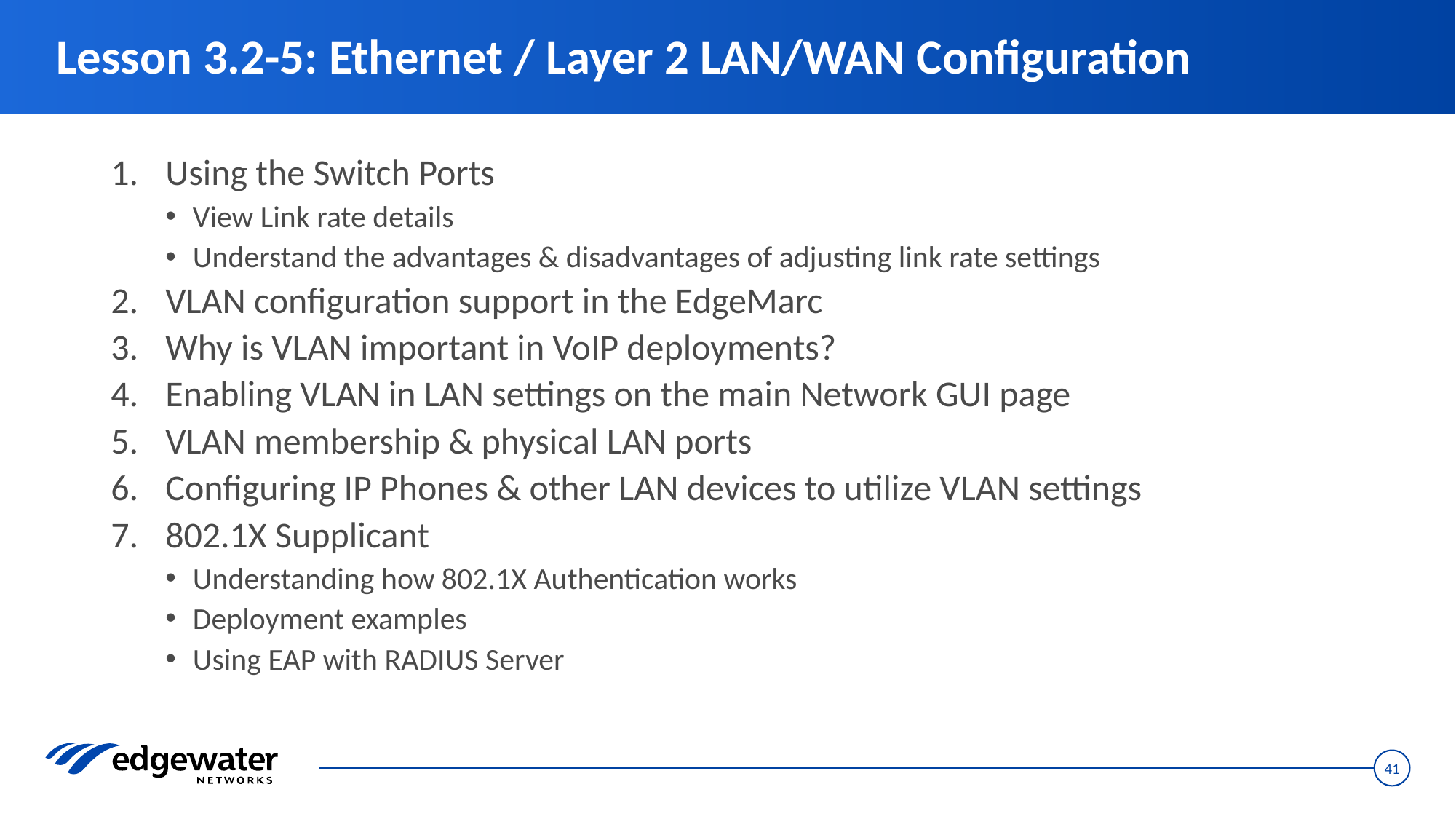

# Lesson 3.2-5: Ethernet / Layer 2 LAN/WAN Configuration
Using the Switch Ports
View Link rate details
Understand the advantages & disadvantages of adjusting link rate settings
VLAN configuration support in the EdgeMarc
Why is VLAN important in VoIP deployments?
Enabling VLAN in LAN settings on the main Network GUI page
VLAN membership & physical LAN ports
Configuring IP Phones & other LAN devices to utilize VLAN settings
802.1X Supplicant
Understanding how 802.1X Authentication works
Deployment examples
Using EAP with RADIUS Server